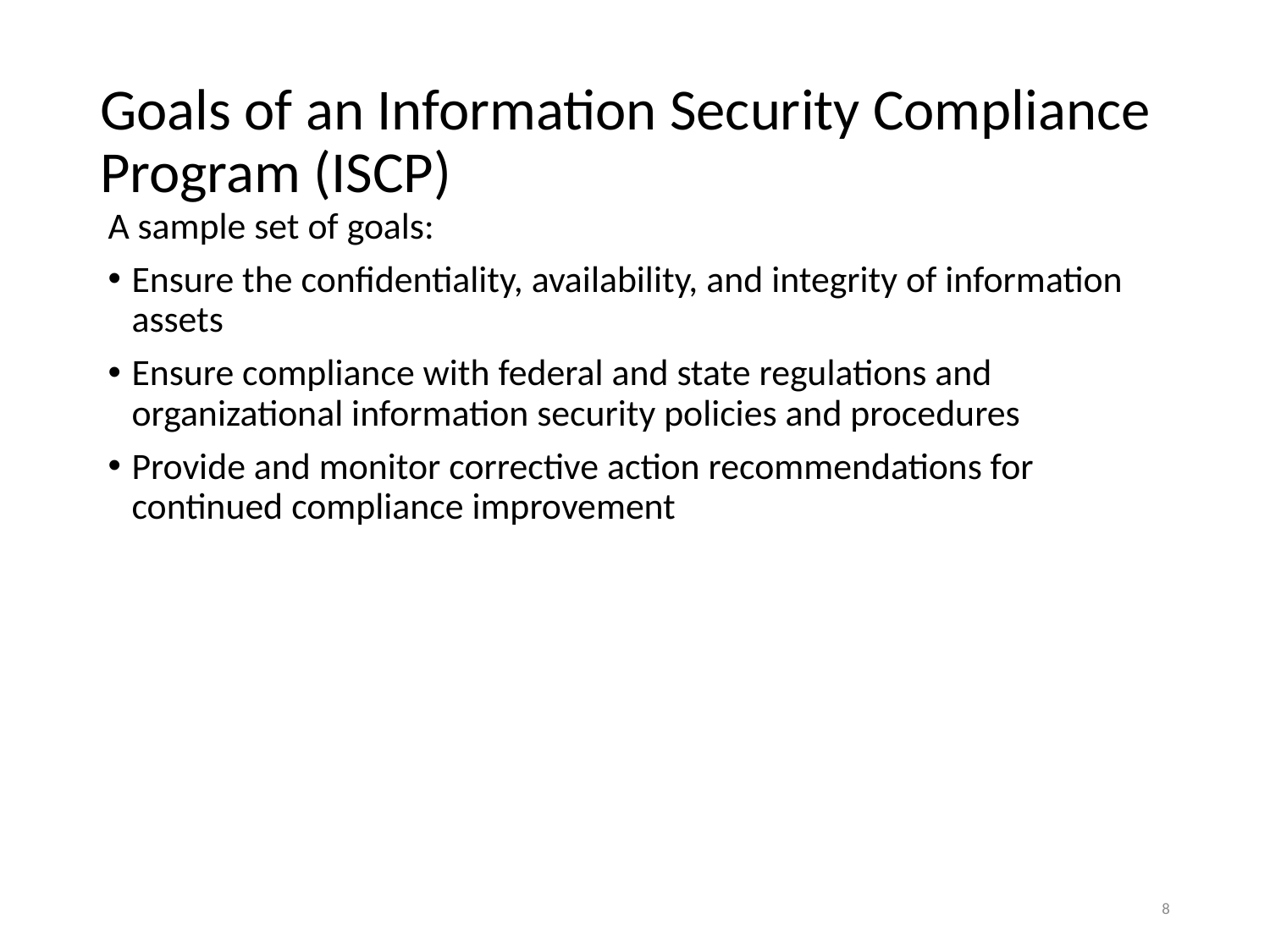

# Goals of an Information Security Compliance Program (ISCP)
A sample set of goals:
Ensure the confidentiality, availability, and integrity of information assets
Ensure compliance with federal and state regulations and organizational information security policies and procedures
Provide and monitor corrective action recommendations for continued compliance improvement
8